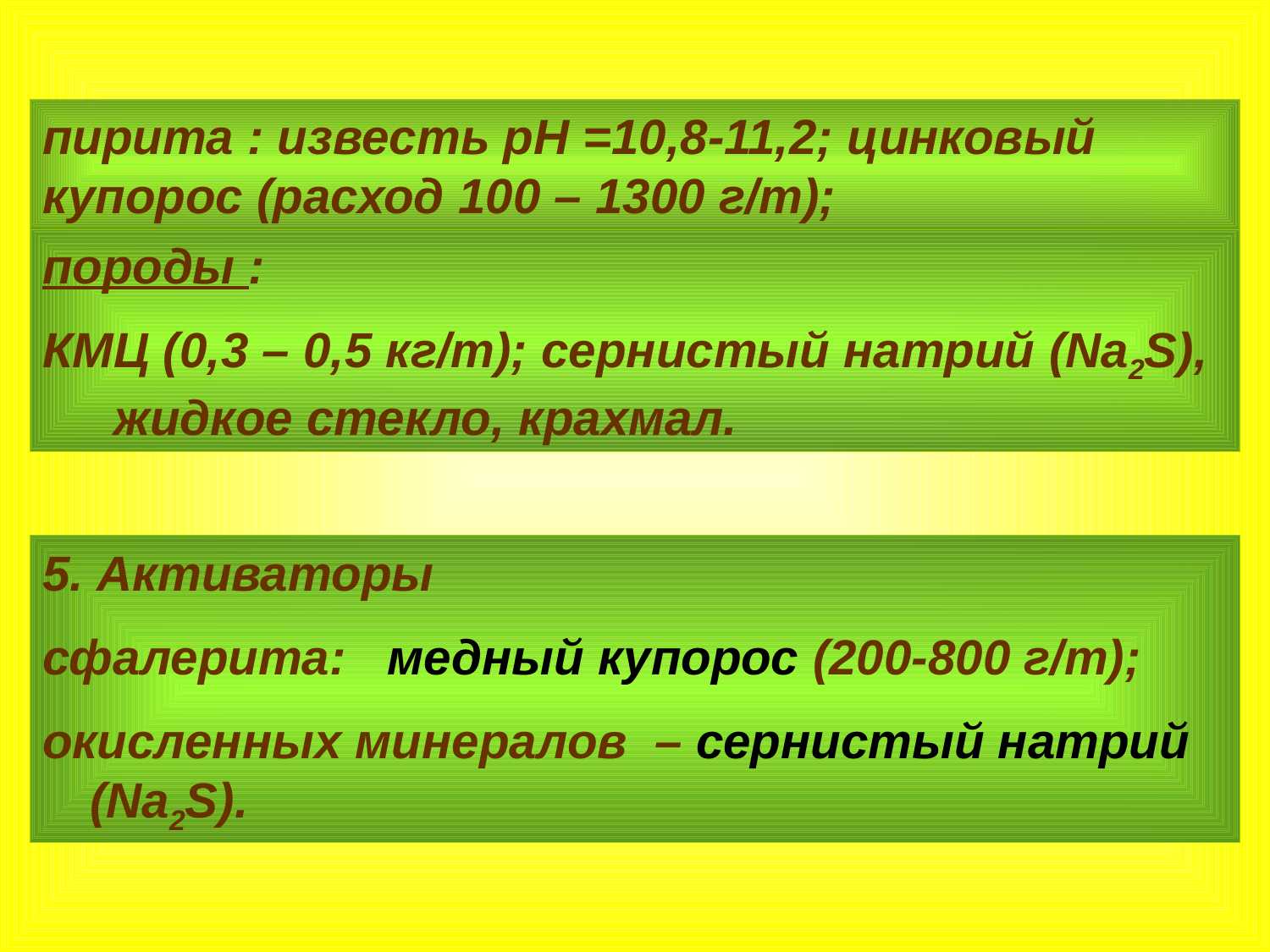

пирита : известь рН =10,8-11,2; цинковый купорос (расход 100 – 1300 г/т);
породы :
КМЦ (0,3 – 0,5 кг/т); сернистый натрий (Na2S), жидкое стекло, крахмал.
5. Активаторы
сфалерита:   медный купорос (200-800 г/т);
окисленных минералов  – сернистый натрий (Na2S).